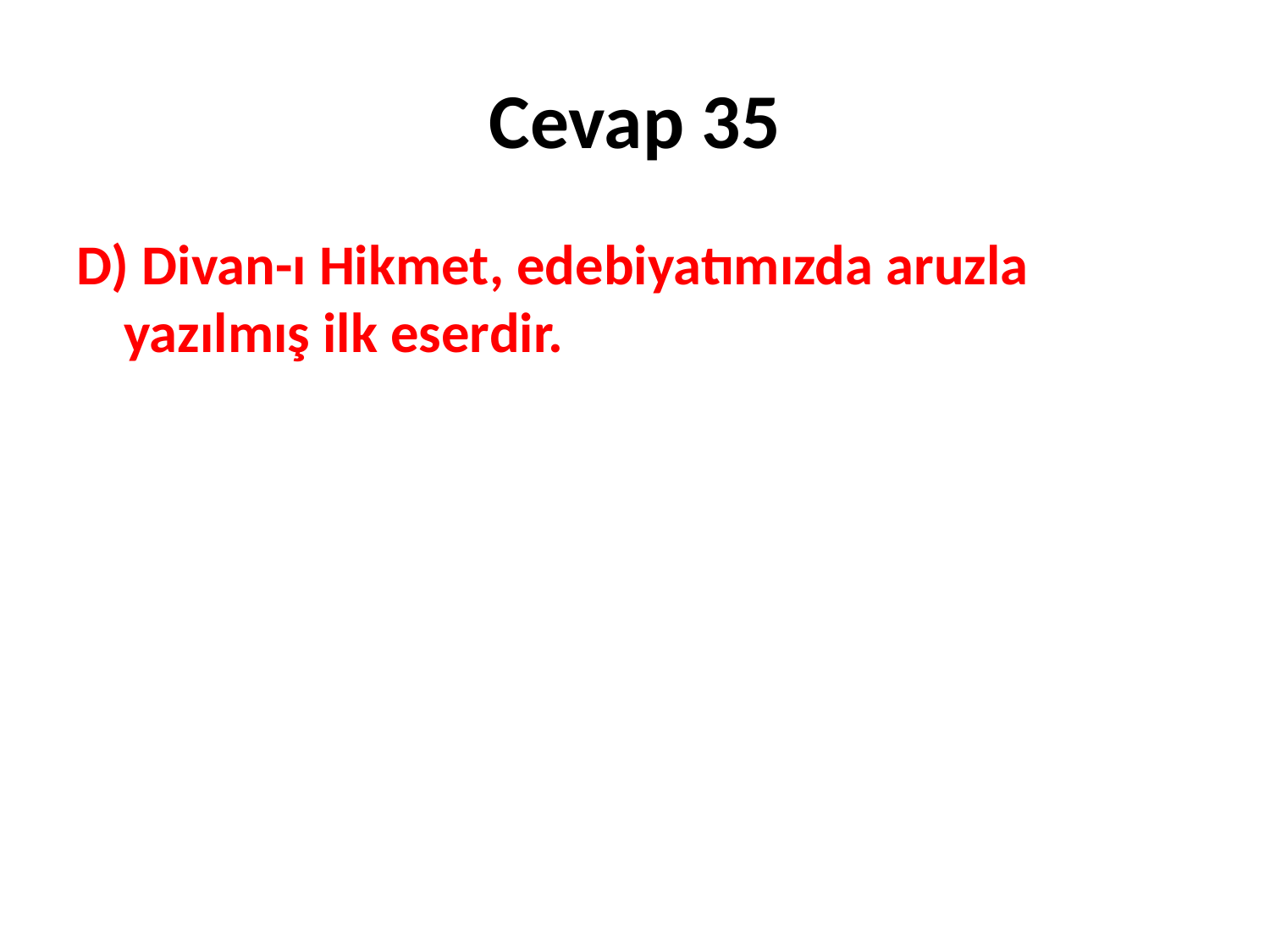

# Cevap 35
D) Divan-ı Hikmet, edebiyatımızda aruzla yazılmış ilk eserdir.